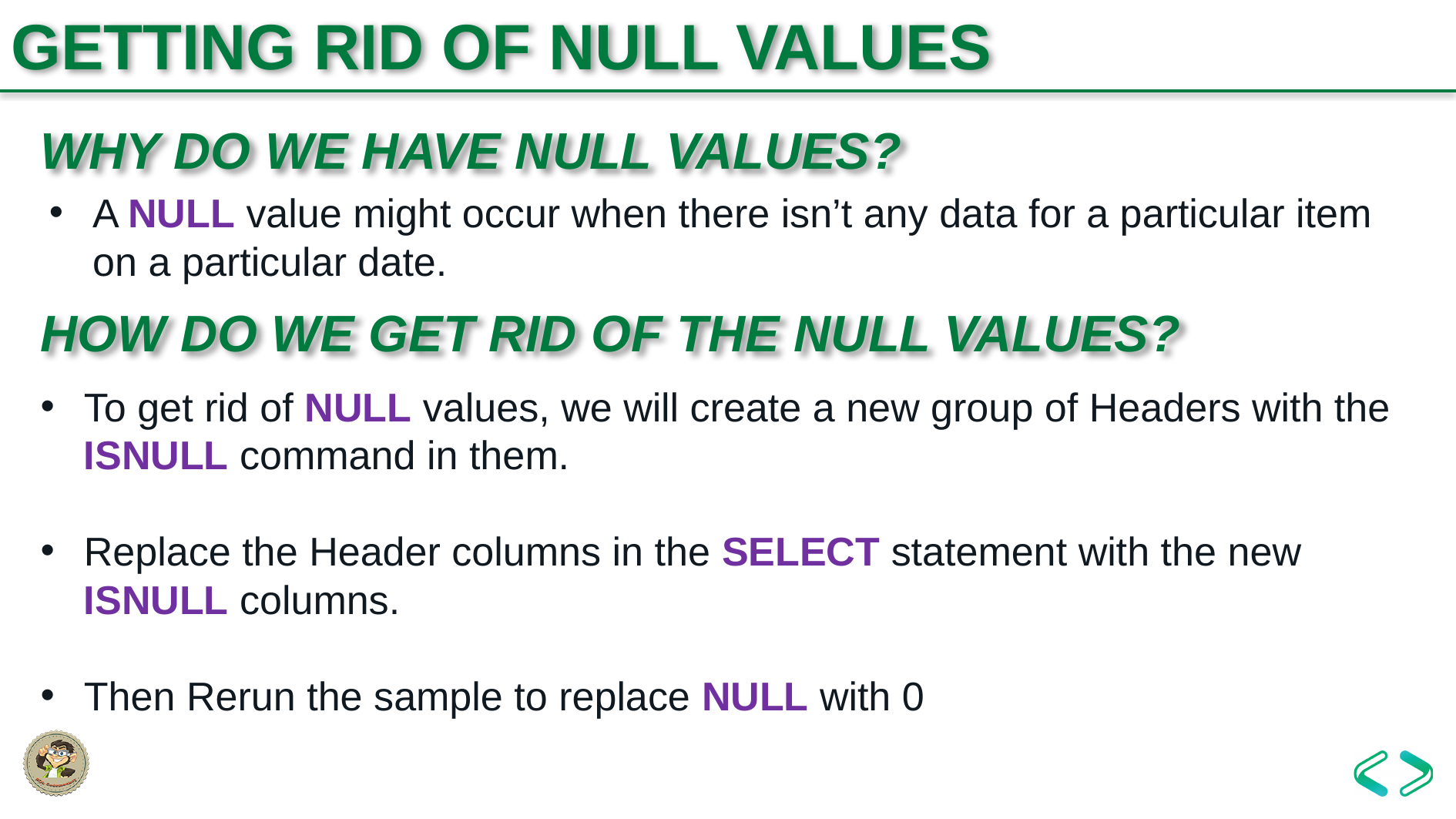

GETTING RID OF NULL VALUES
WHY DO WE HAVE NULL VALUES?
A NULL value might occur when there isn’t any data for a particular item on a particular date.
HOW DO WE GET RID OF THE NULL VALUES?
To get rid of NULL values, we will create a new group of Headers with the ISNULL command in them.

Replace the Header columns in the SELECT statement with the new ISNULL columns.

Then Rerun the sample to replace NULL with 0